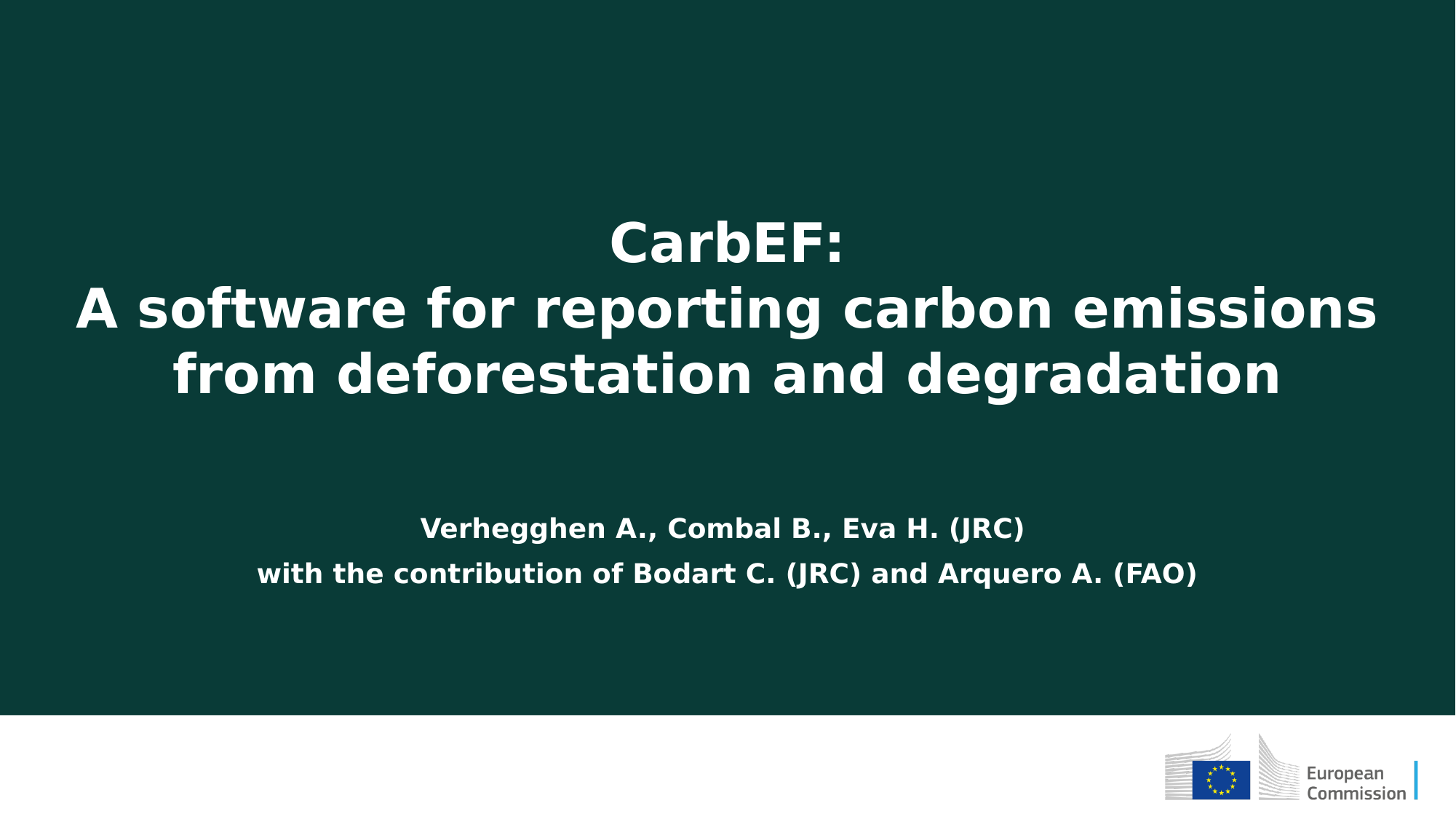

# CarbEF: A software for reporting carbon emissions from deforestation and degradation
Verhegghen A., Combal B., Eva H. (JRC)
with the contribution of Bodart C. (JRC) and Arquero A. (FAO)